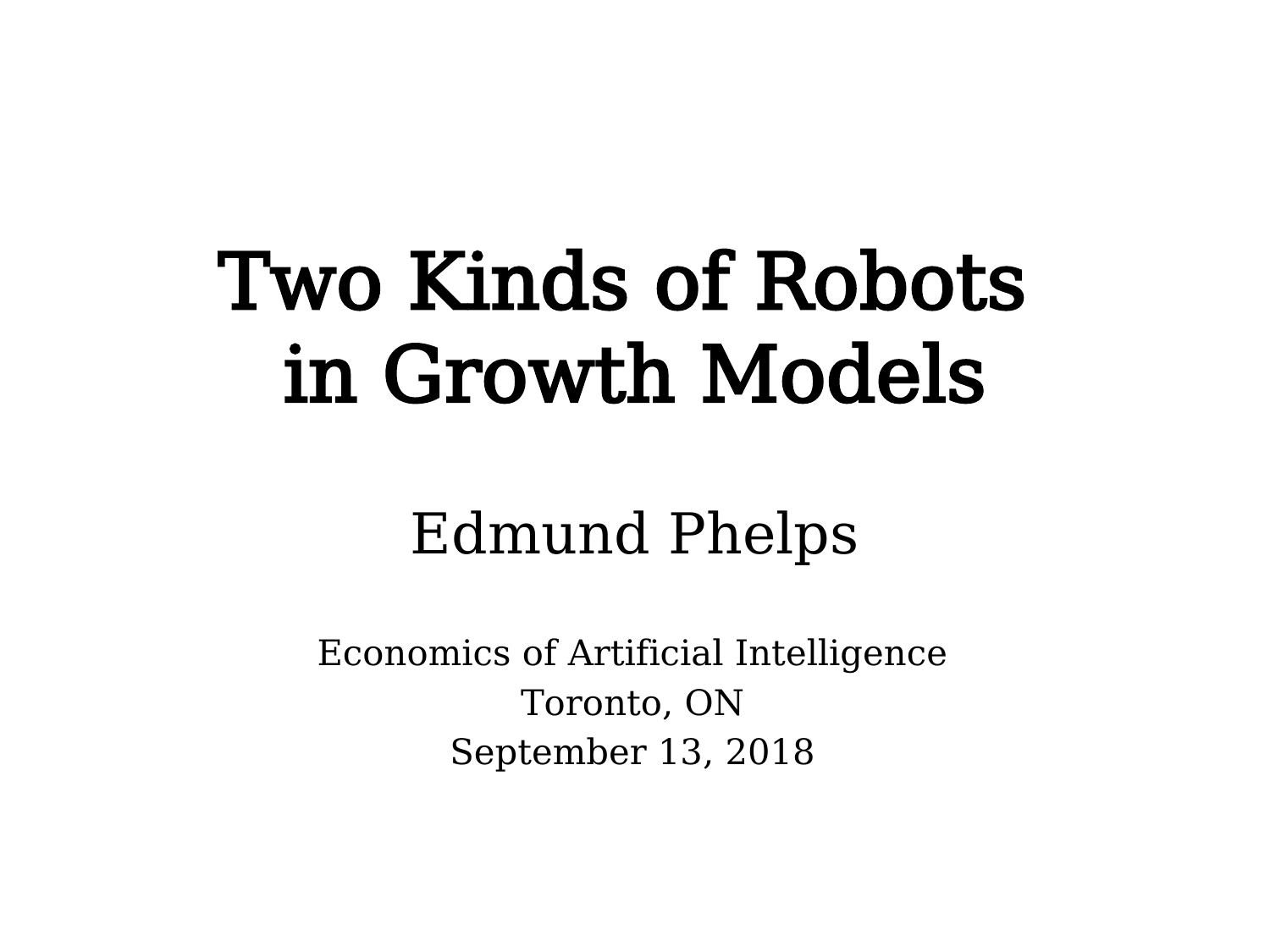

# Two Kinds of Robots in Growth Models
Edmund Phelps
Economics of Artificial Intelligence
Toronto, ON
September 13, 2018